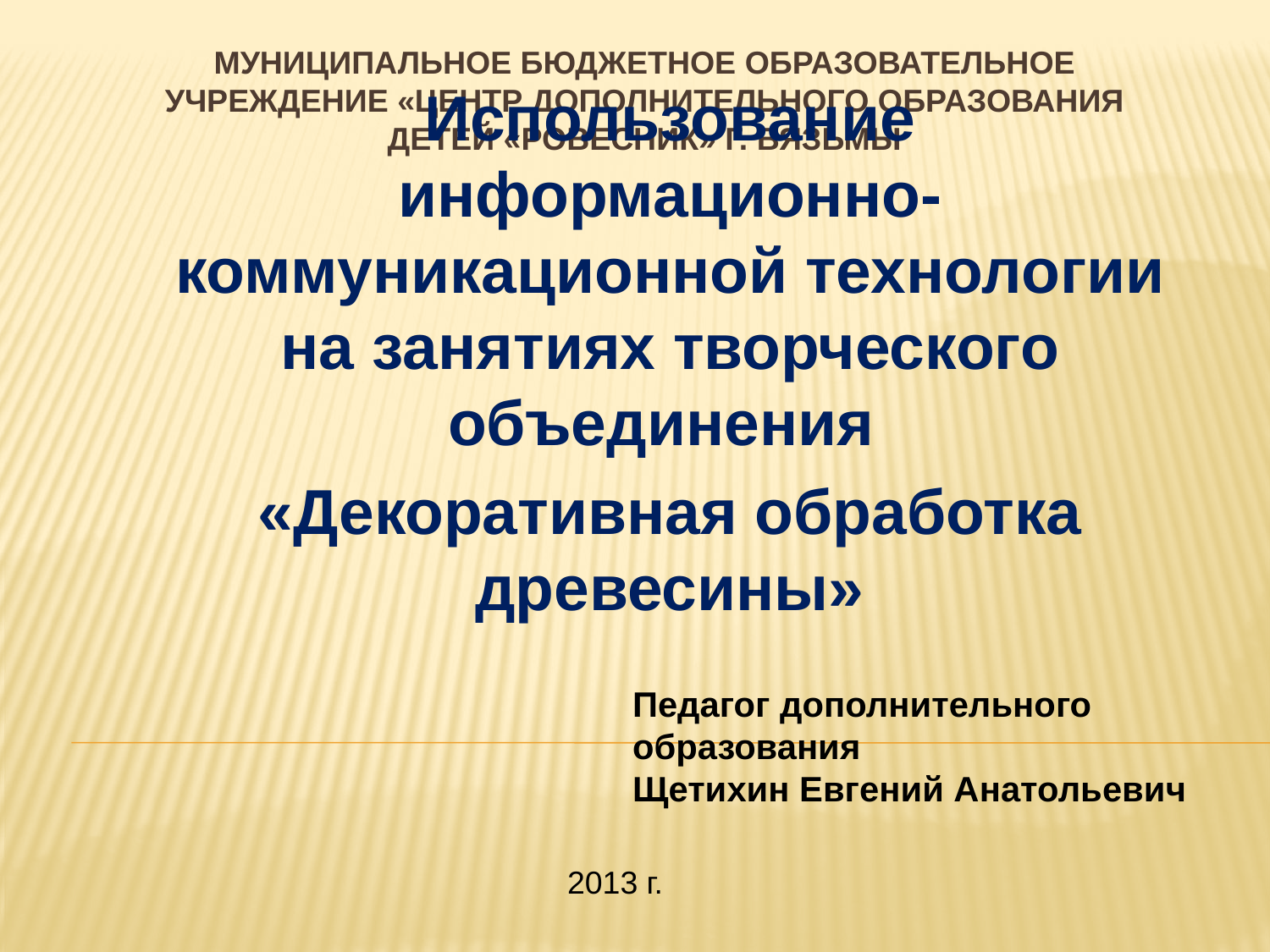

# Муниципальное бюджетное образовательное учреждение «Центр дополнительного образования детей «Ровесник» г. Вязьмы
Использование информационно-коммуникационной технологии на занятиях творческого объединения
«Декоративная обработка древесины»
Педагог дополнительного образования
Щетихин Евгений Анатольевич
2013 г.